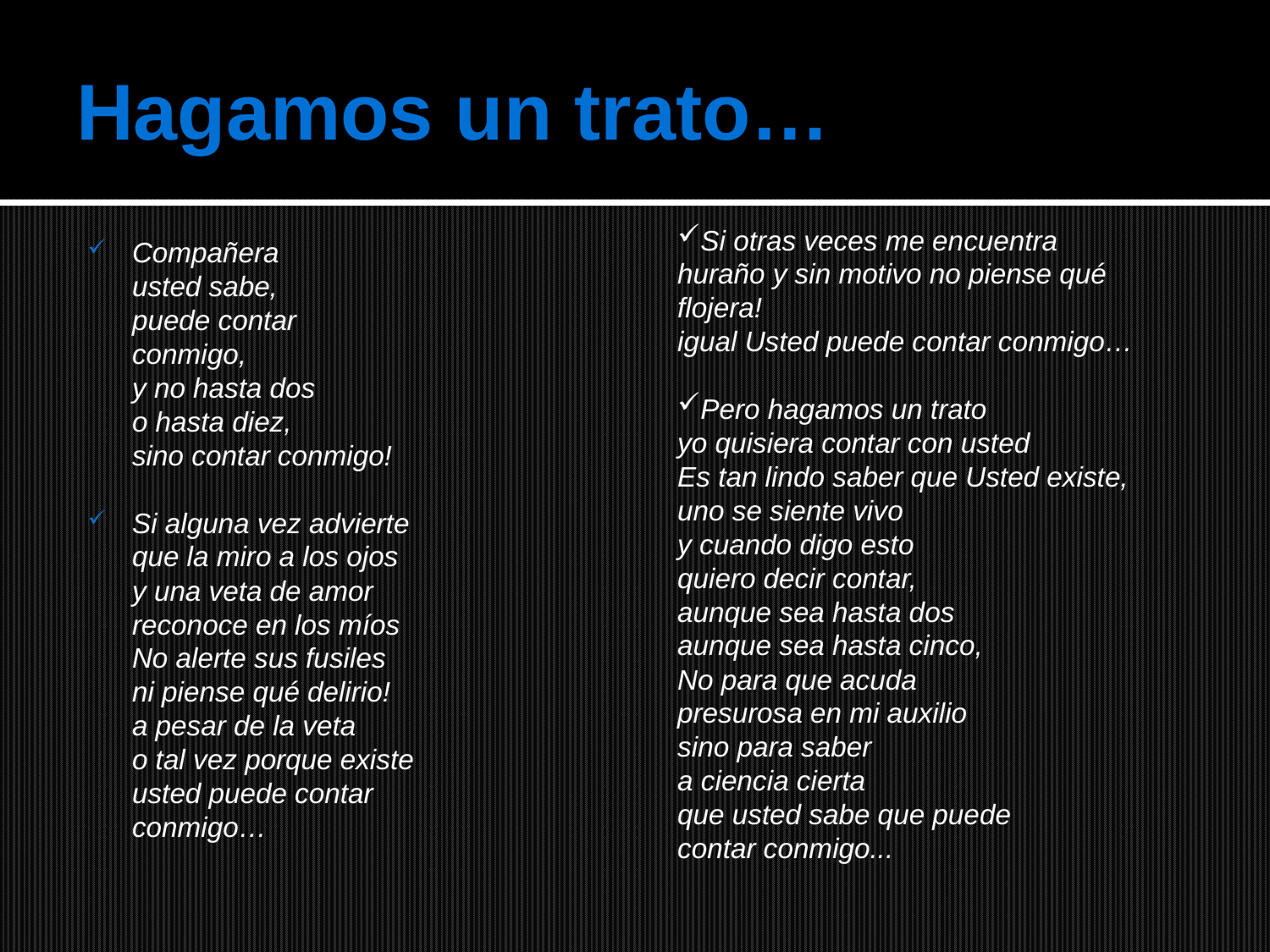

# Hagamos un trato…
Si otras veces me encuentra huraño y sin motivo no piense qué flojera!
igual Usted puede contar conmigo…

Pero hagamos un trato 
yo quisiera contar con usted
Es tan lindo saber que Usted existe,
uno se siente vivo 
y cuando digo esto 
quiero decir contar, 
aunque sea hasta dos 
aunque sea hasta cinco, 
No para que acuda 
presurosa en mi auxilio 
sino para saber 
a ciencia cierta 
que usted sabe que puede
contar conmigo...
Compañera 
usted sabe,  
puede contar 
conmigo, 
y no hasta dos 
o hasta diez, 
sino contar conmigo!

Si alguna vez advierte 
que la miro a los ojos 
y una veta de amor 
reconoce en los míos 
No alerte sus fusiles 
ni piense qué delirio! 
a pesar de la veta 
o tal vez porque existe 
usted puede contar 
conmigo…